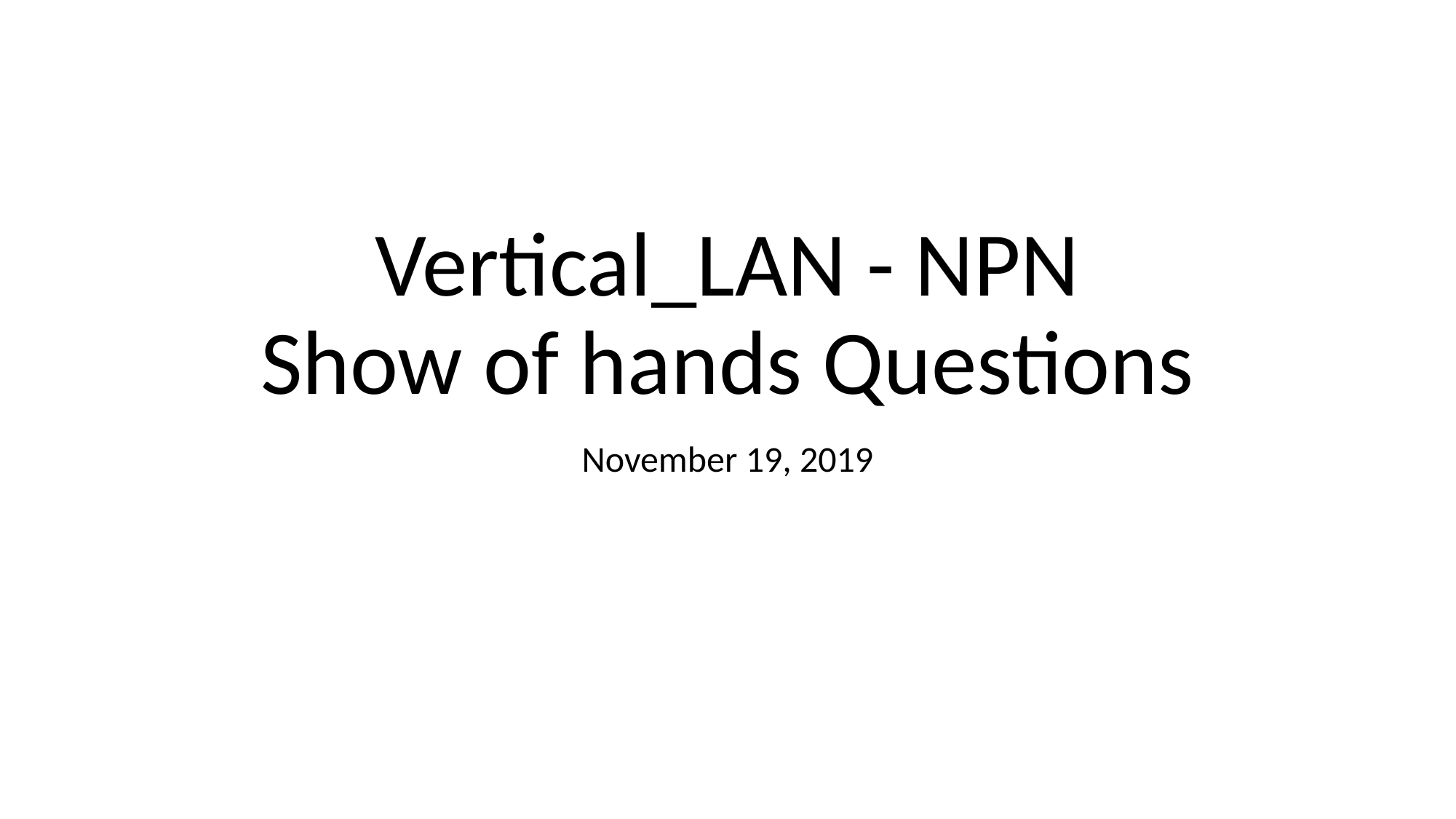

# Vertical_LAN - NPN Show of hands Questions
November 19, 2019